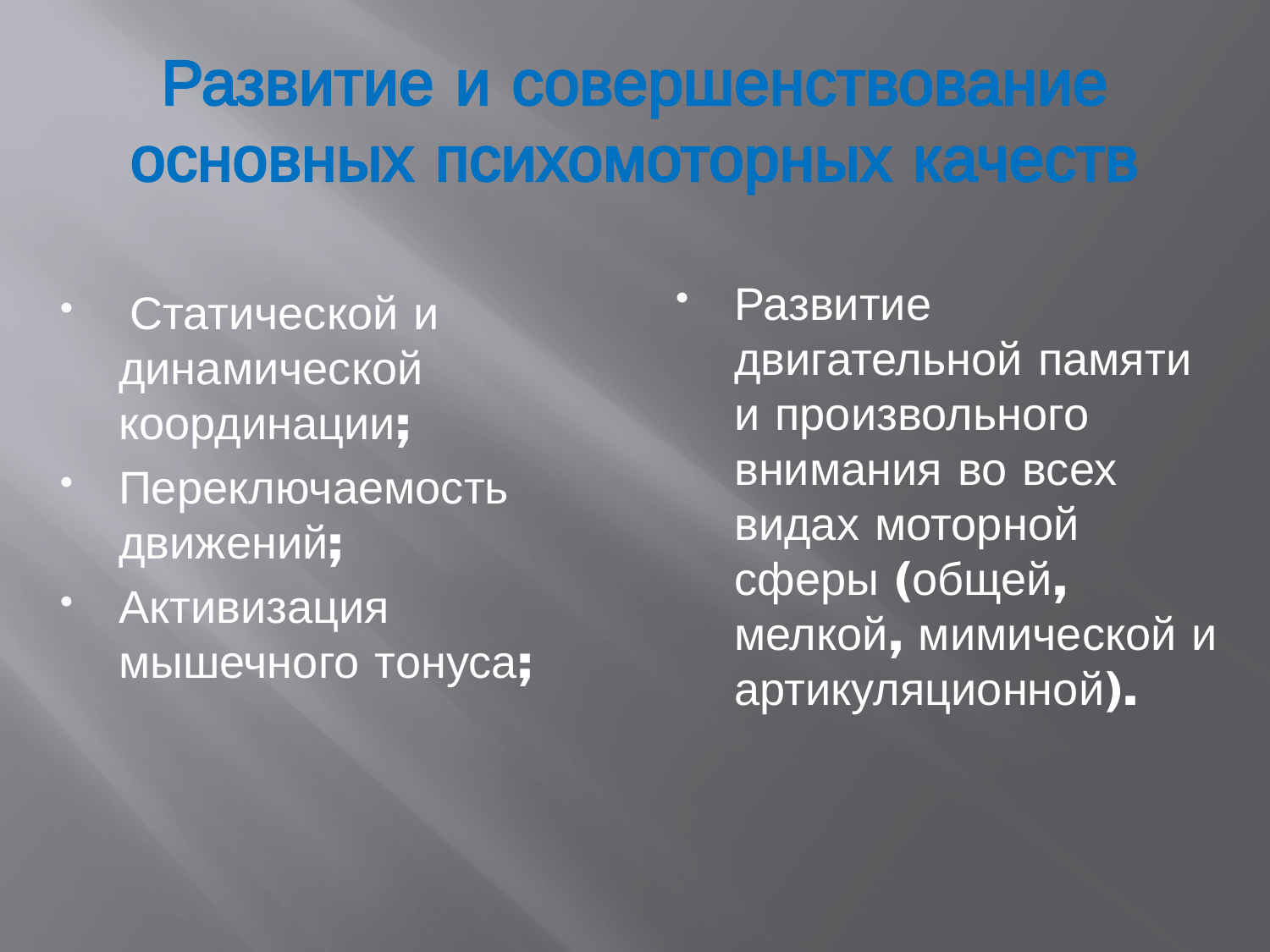

# Развитие и совершенствование основных психомоторных качеств
Развитие двигательной памяти и произвольного внимания во всех видах моторной сферы (общей, мелкой, мимической и артикуляционной).
 Статической и    динамической координации;
Переключаемость движений;
Активизация мышечного тонуса;